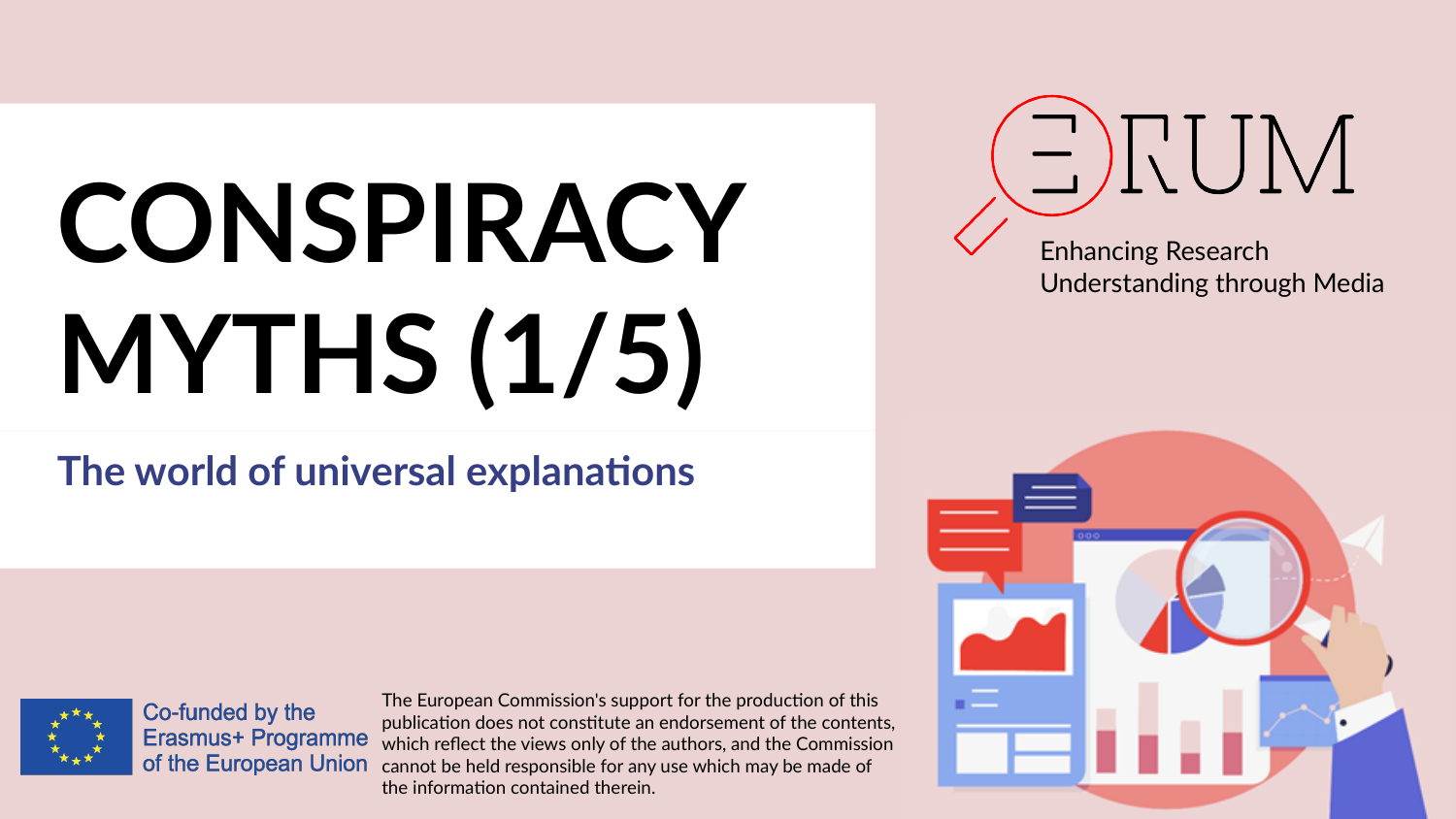

# CONSPIRACY MYTHS (1/5)
The world of universal explanations